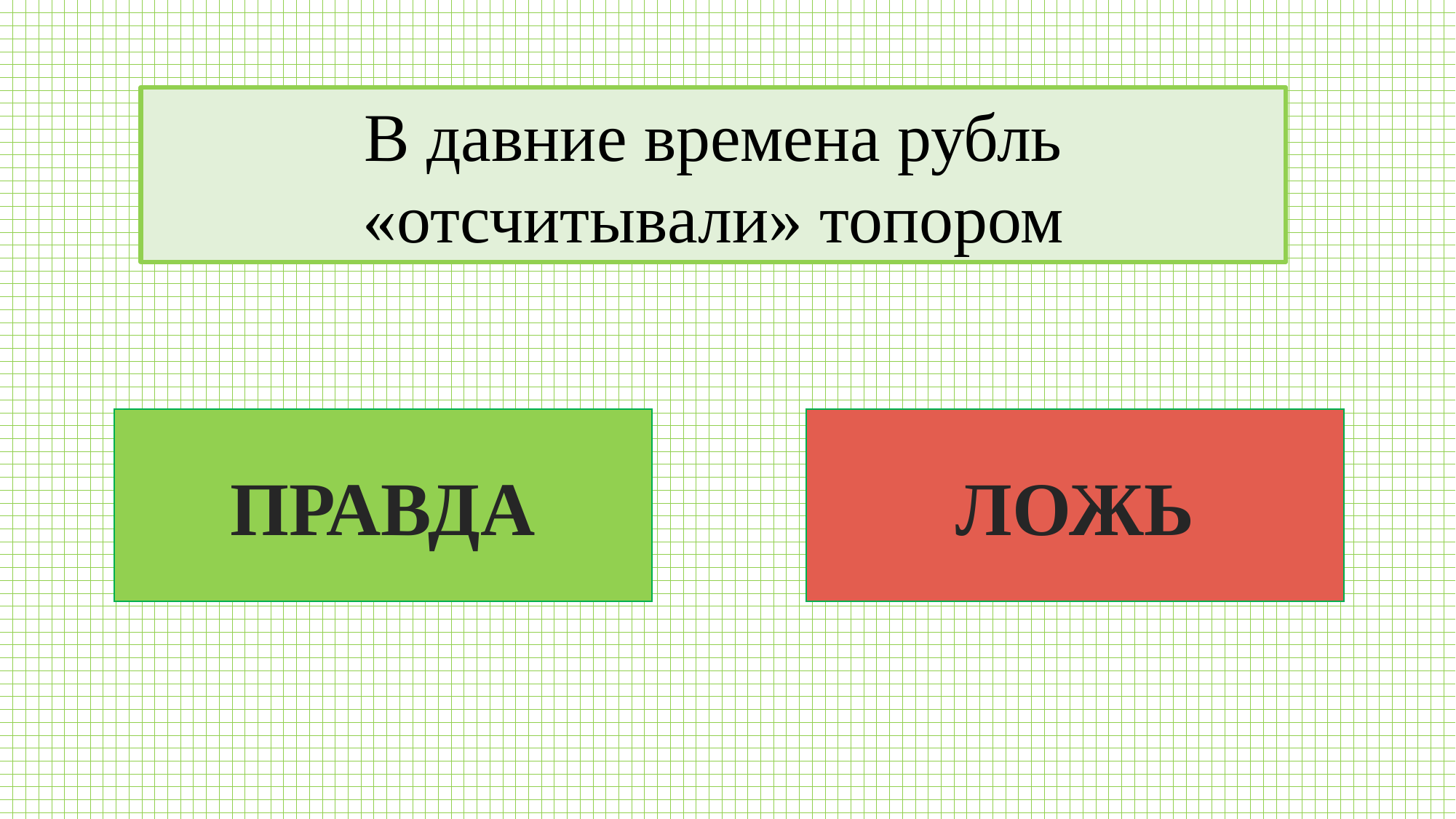

В давние времена рубль «отсчитывали» топором
ПРАВДА
ЛОЖЬ